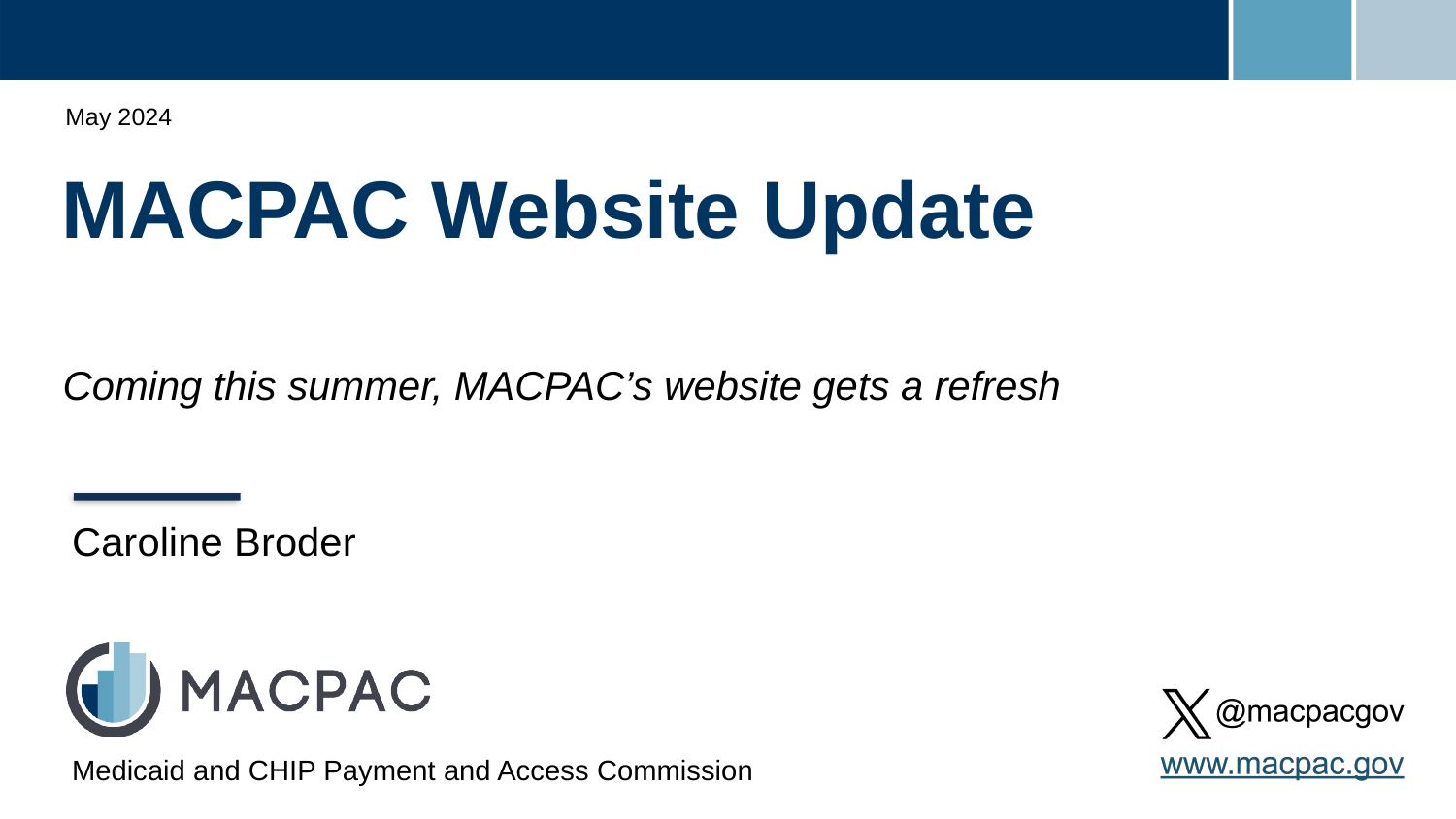

May 2024
# MACPAC Website Update
Coming this summer, MACPAC’s website gets a refresh

Caroline Broder